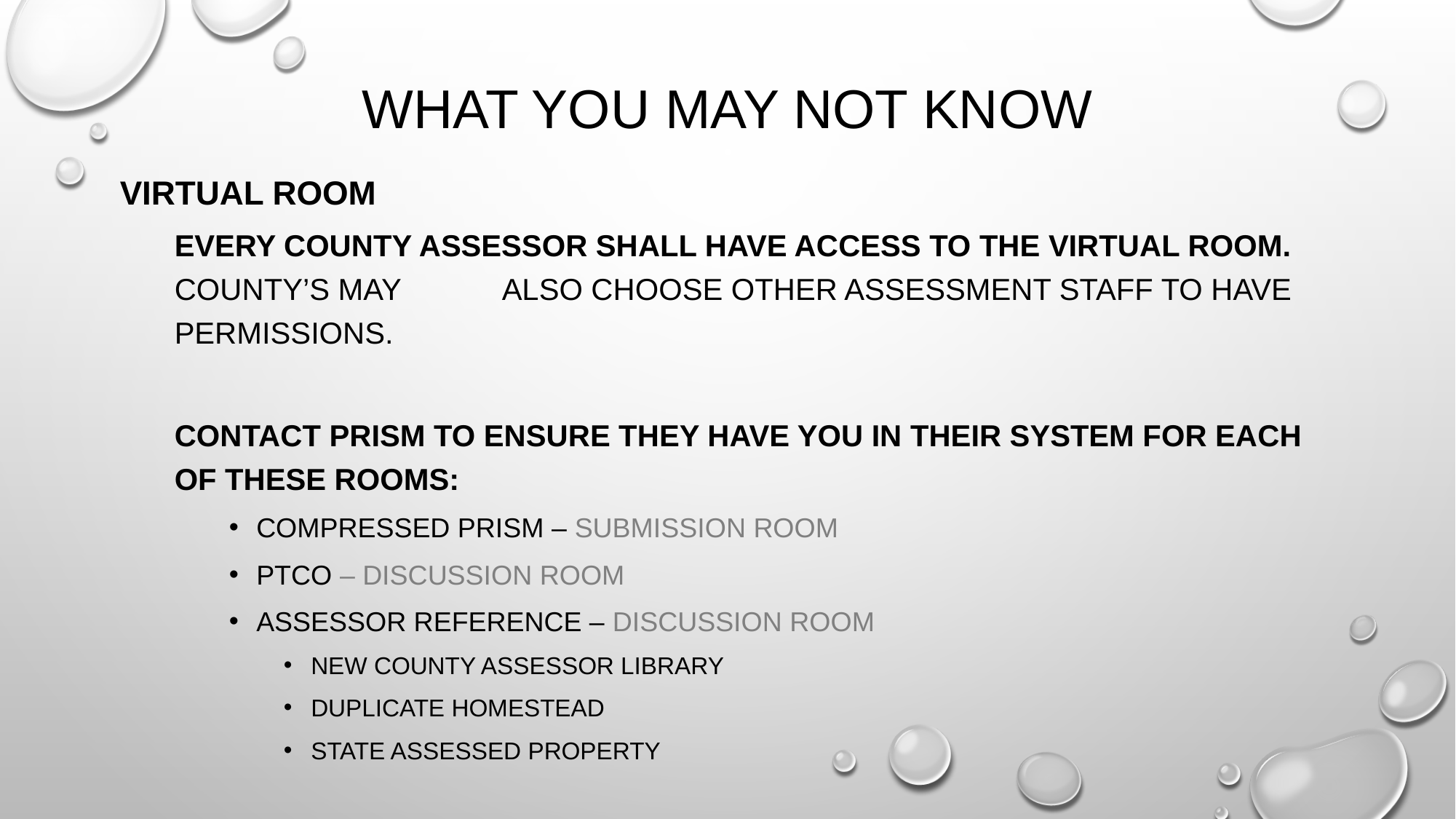

# What you may not know
Virtual room
Every county assessor shall have access to the virtual room. County’s may 	also choose other assessment staff to have permissions.

Contact prism to ensure they have you in their system for each of these rooms:
Compressed prism – Submission room
Ptco – discussion room
Assessor reference – discussion room
New county assessor library
Duplicate homestead
State assessed property